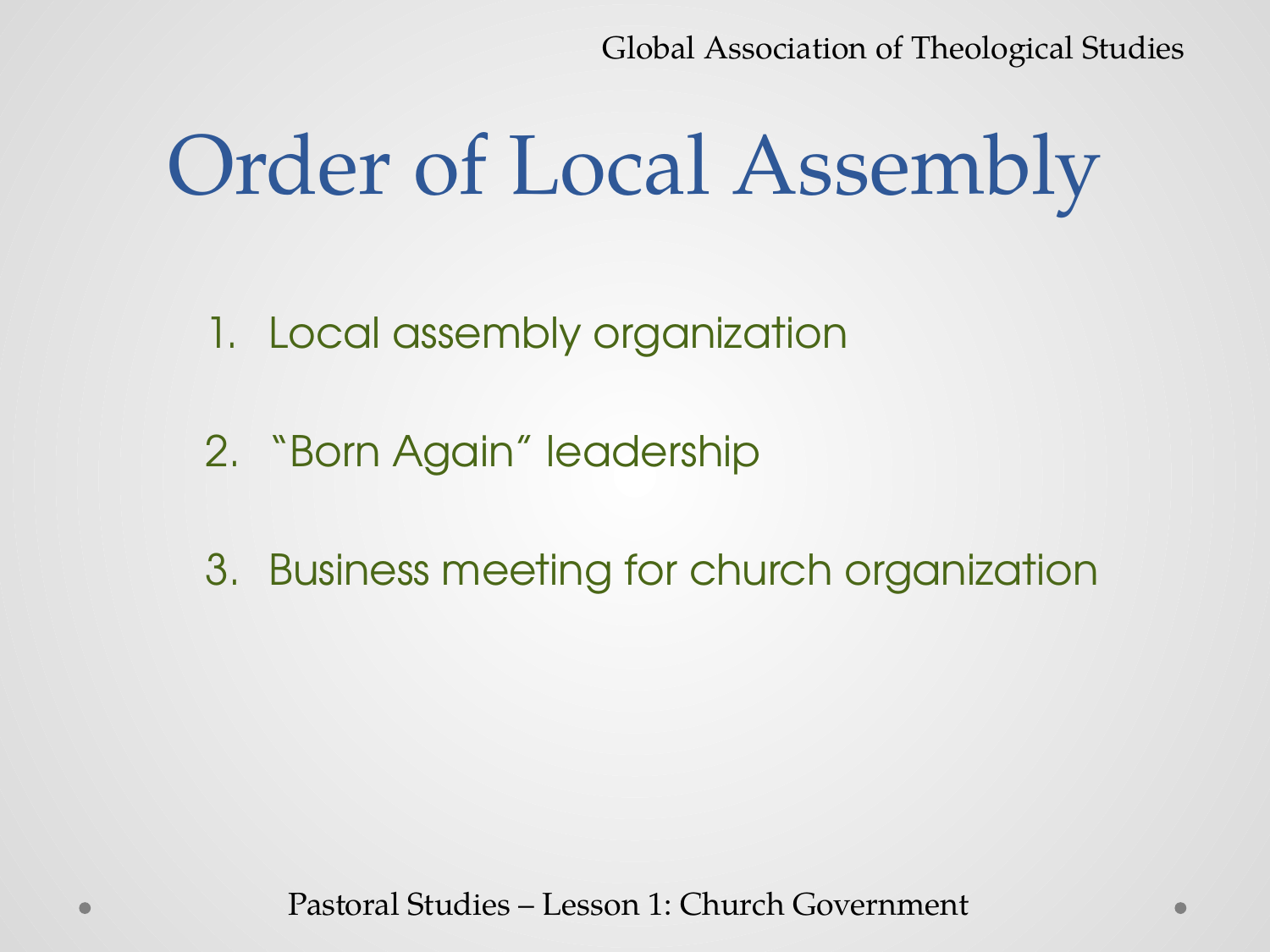

# Order of Local Assembly
Global Association of Theological Studies
Local assembly organization

“Born Again” leadership

Business meeting for church organization

Pastoral Studies – Lesson 1: Church Government